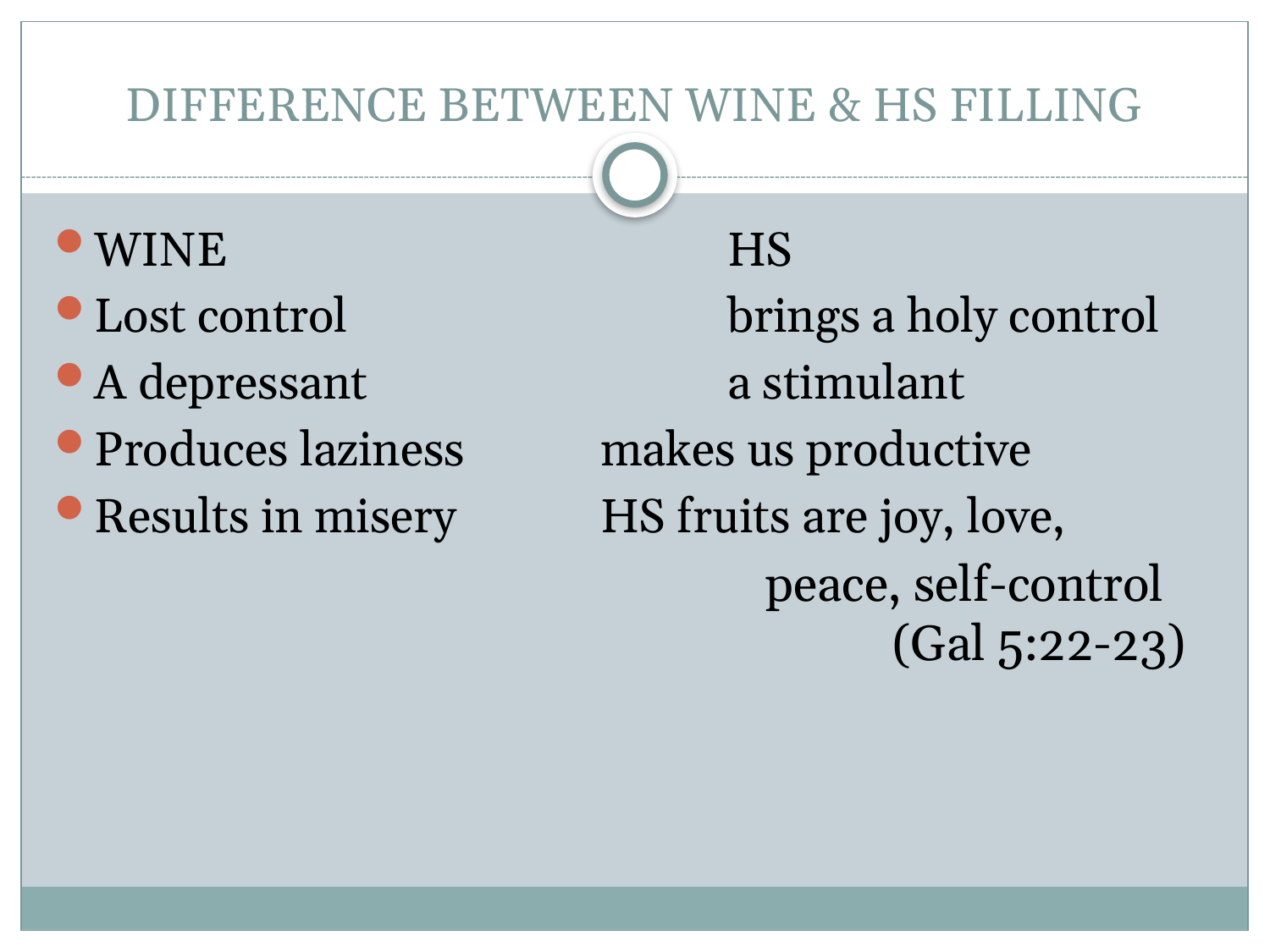

# DIFFERENCE BETWEEN WINE & HS FILLING
WINE				HS
Lost control			brings a holy control
A depressant			a stimulant
Produces laziness		makes us productive
Results in misery		HS fruits are joy, love,
				peace, self-control 				(Gal 5:22-23)